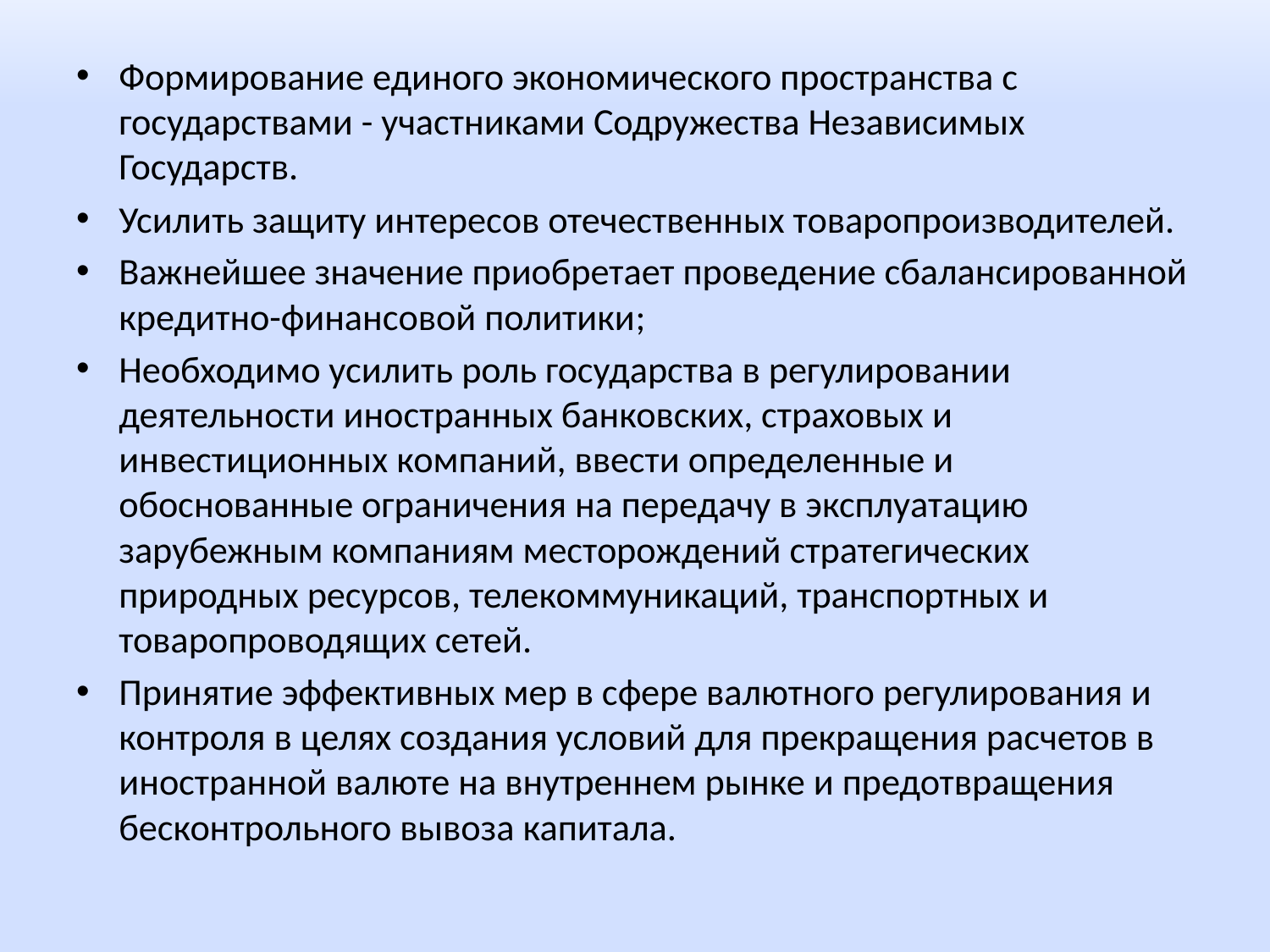

Формирование единого экономического пространства с государствами - участниками Содружества Независимых Государств.
Усилить защиту интересов отечественных товаропроизводителей.
Важнейшее значение приобретает проведение сбалансированной кредитно-финансовой политики;
Необходимо усилить роль государства в регулировании деятельности иностранных банковских, страховых и инвестиционных компаний, ввести определенные и обоснованные ограничения на передачу в эксплуатацию зарубежным компаниям месторождений стратегических природных ресурсов, телекоммуникаций, транспортных и товаропроводящих сетей.
Принятие эффективных мер в сфере валютного регулирования и контроля в целях создания условий для прекращения расчетов в иностранной валюте на внутреннем рынке и предотвращения бесконтрольного вывоза капитала.